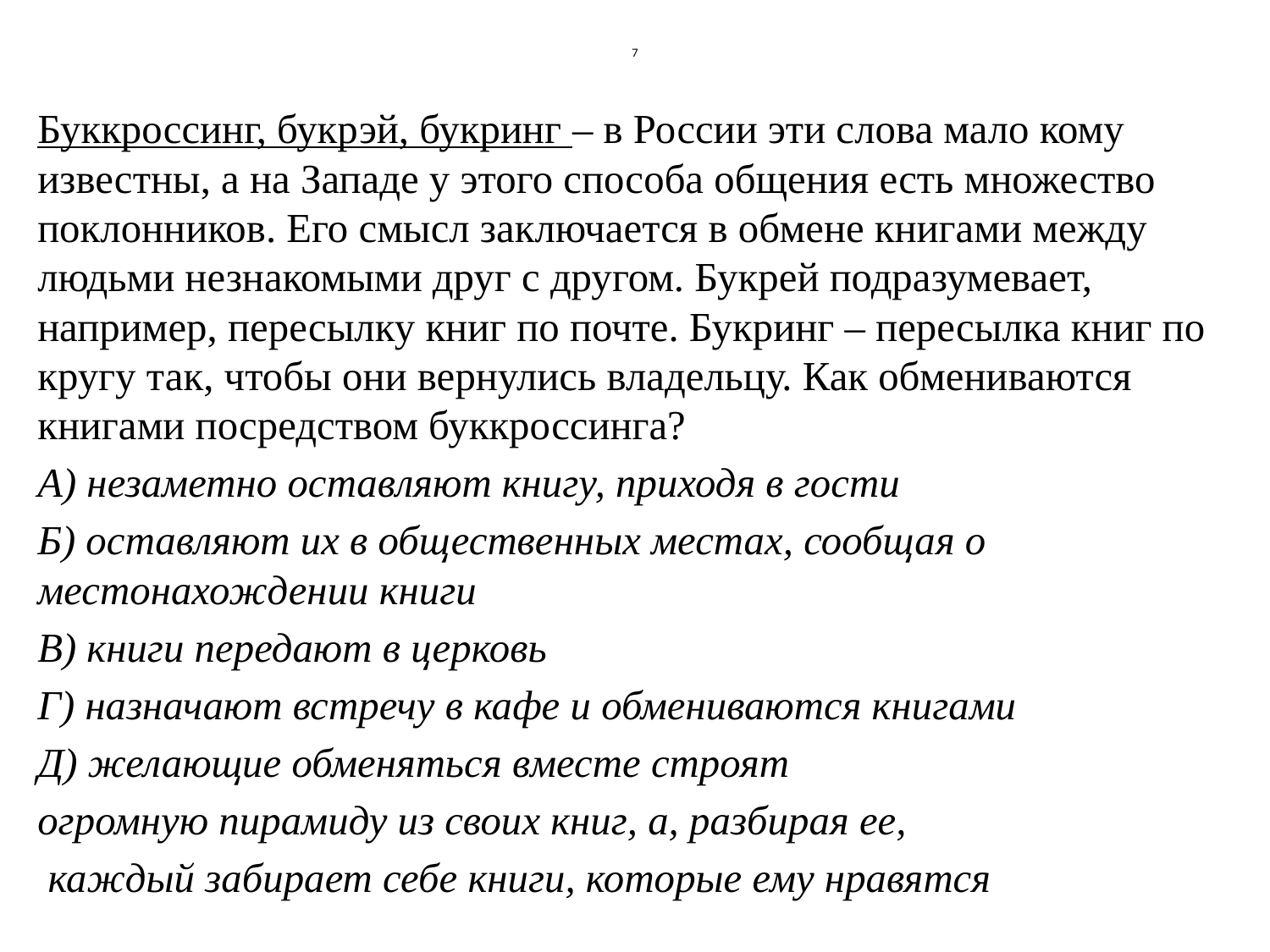

# 7
Буккроссинг, букрэй, букринг – в России эти слова мало кому известны, а на Западе у этого способа общения есть множество поклонников. Его смысл заключается в обмене книгами между людьми незнакомыми друг с другом. Букрей подразумевает, например, пересылку книг по почте. Букринг – пересылка книг по кругу так, чтобы они вернулись владельцу. Как обмениваются книгами посредством буккроссинга?
А) незаметно оставляют книгу, приходя в гости
Б) оставляют их в общественных местах, сообщая о местонахождении книги
В) книги передают в церковь
Г) назначают встречу в кафе и обмениваются книгами
Д) желающие обменяться вместе строят
огромную пирамиду из своих книг, а, разбирая ее,
 каждый забирает себе книги, которые ему нравятся